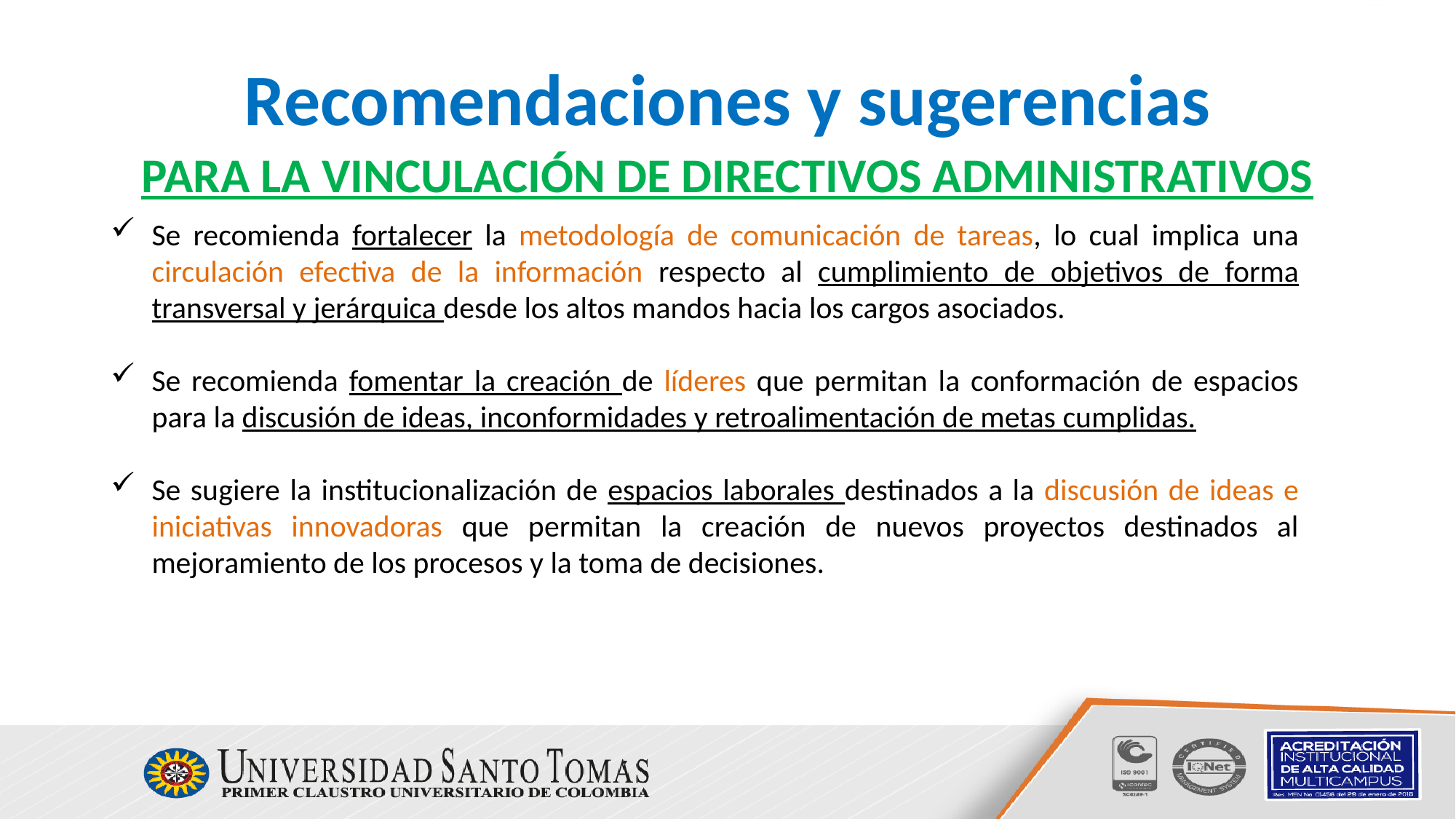

# Recomendaciones y sugerencias
PARA LA VINCULACIÓN DE DIRECTIVOS ADMINISTRATIVOS
Se recomienda fortalecer la metodología de comunicación de tareas, lo cual implica una circulación efectiva de la información respecto al cumplimiento de objetivos de forma transversal y jerárquica desde los altos mandos hacia los cargos asociados.

Se recomienda fomentar la creación de líderes que permitan la conformación de espacios para la discusión de ideas, inconformidades y retroalimentación de metas cumplidas.

Se sugiere la institucionalización de espacios laborales destinados a la discusión de ideas e iniciativas innovadoras que permitan la creación de nuevos proyectos destinados al mejoramiento de los procesos y la toma de decisiones.